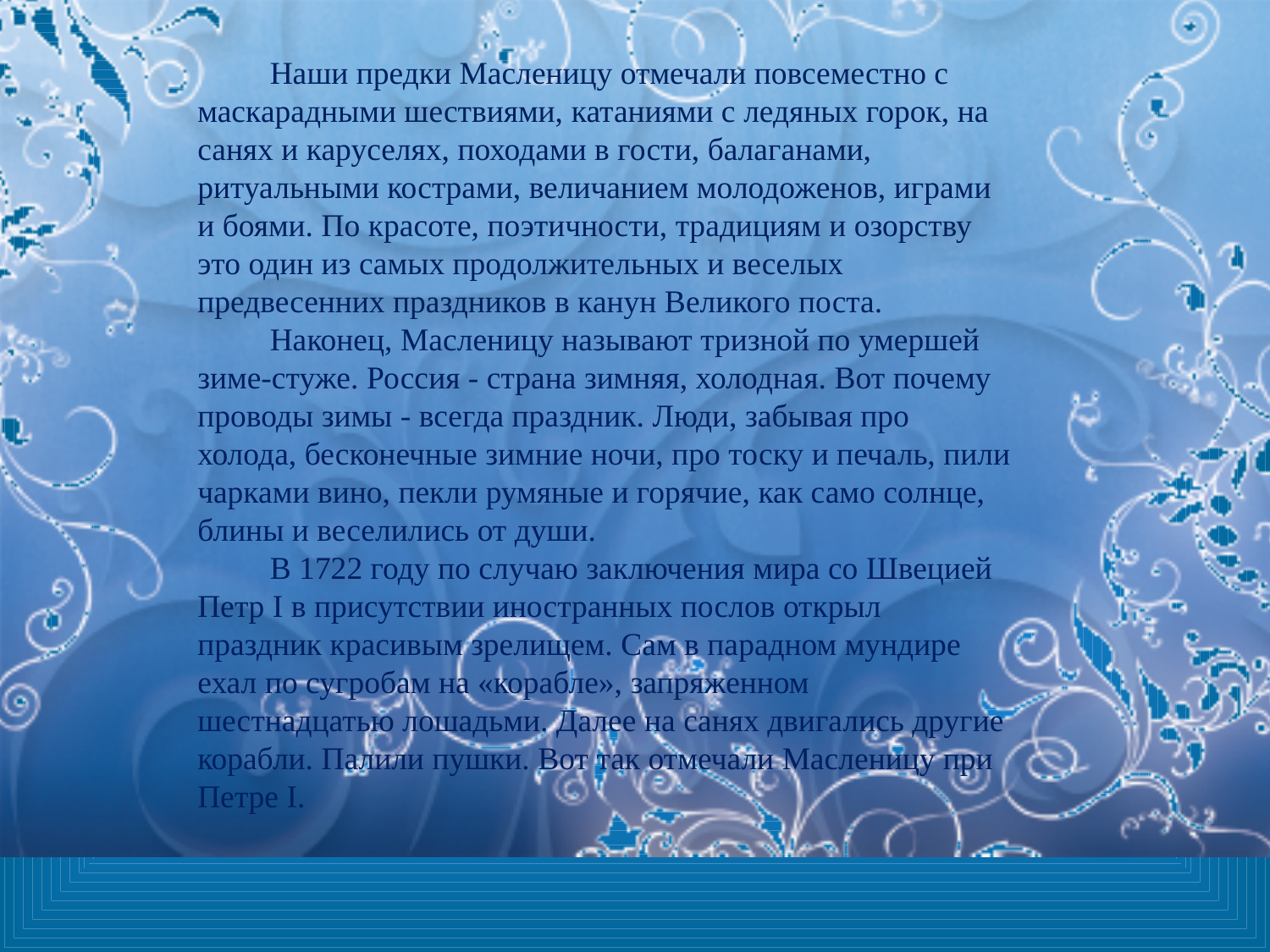

Наши предки Масленицу отмечали повсеместно с маскарадными шествиями, катаниями с ледяных горок, на санях и каруселях, походами в гости, балаганами, ритуальными кострами, величанием молодоженов, играми и боями. По красоте, поэтичности, традициям и озорству это один из самых продолжительных и веселых предвесенних праздников в канун Великого поста.
         Наконец, Масленицу называют тризной по умершей зиме-стуже. Россия - страна зимняя, холодная. Вот почему проводы зимы - всегда праздник. Люди, забывая про холода, бесконечные зимние ночи, про тоску и печаль, пили чарками вино, пекли румяные и горячие, как само солнце, блины и веселились от души.
         В 1722 году по случаю заключения мира со Швецией Петр I в присутствии иностранных послов открыл праздник красивым зрелищем. Сам в парадном мундире ехал по сугробам на «корабле», запряженном шестнадцатью лошадьми. Далее на санях двигались другие корабли. Палили пушки. Вот так отмечали Масленицу при Петре I.